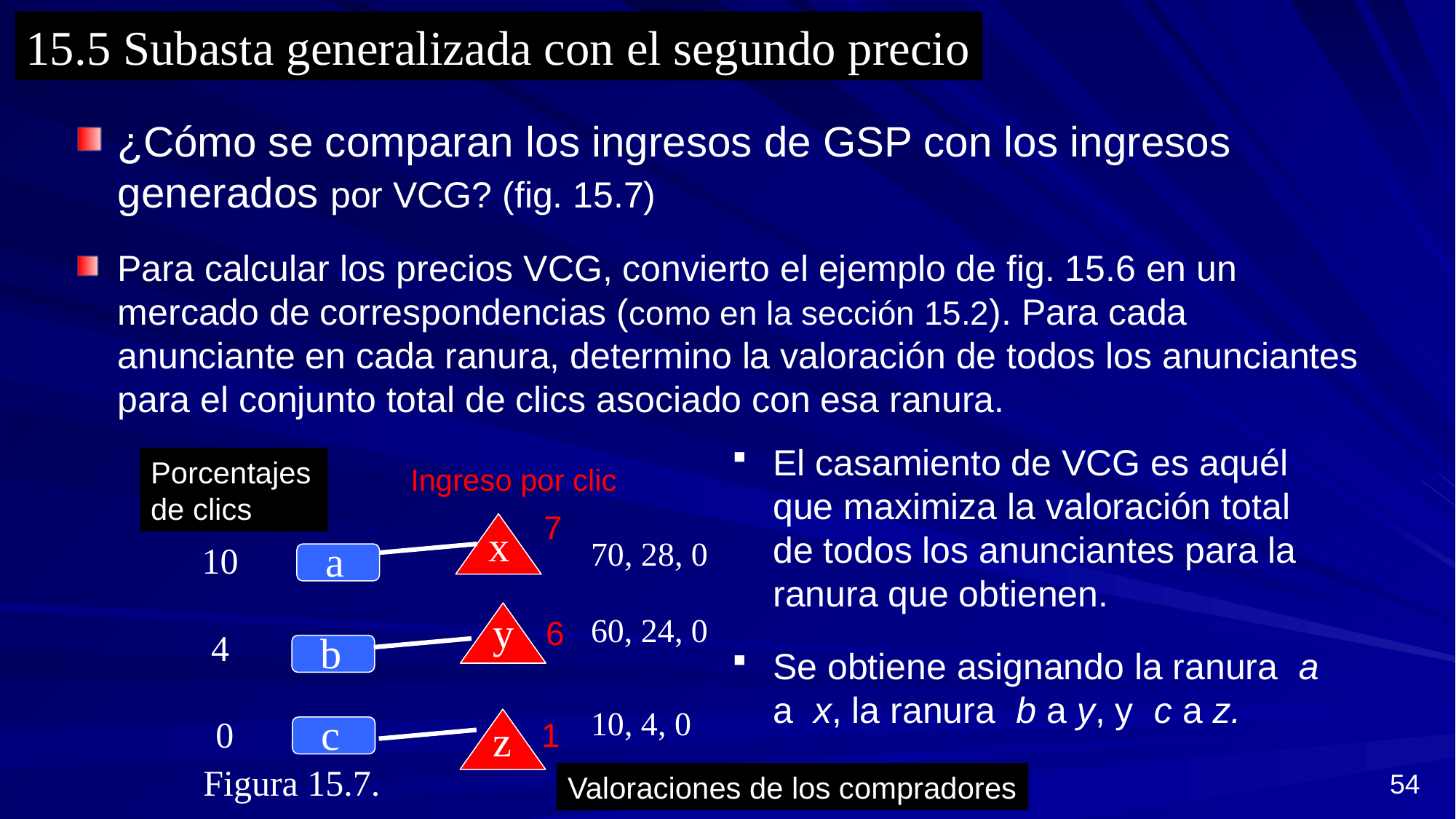

15.5 Subasta generalizada con el segundo precio
¿Cómo se comparan los ingresos de GSP con los ingresos generados por VCG? (fig. 15.7)

Para calcular los precios VCG, convierto el ejemplo de fig. 15.6 en un mercado de correspondencias (como en la sección 15.2). Para cada anunciante en cada ranura, determino la valoración de todos los anunciantes para el conjunto total de clics asociado con esa ranura.
El casamiento de VCG es aquél que maximiza la valoración total de todos los anunciantes para la ranura que obtienen.

Se obtiene asignando la ranura  a a  x, la ranura  b a y, y  c a z.
Porcentajes de clics
Ingreso por clic
7

x
70, 28, 0
a
10

y

60, 24, 0
6
 4
b

10, 4, 0
c
 0
1
z

Figura 15.7.
54
Valoraciones de los compradores